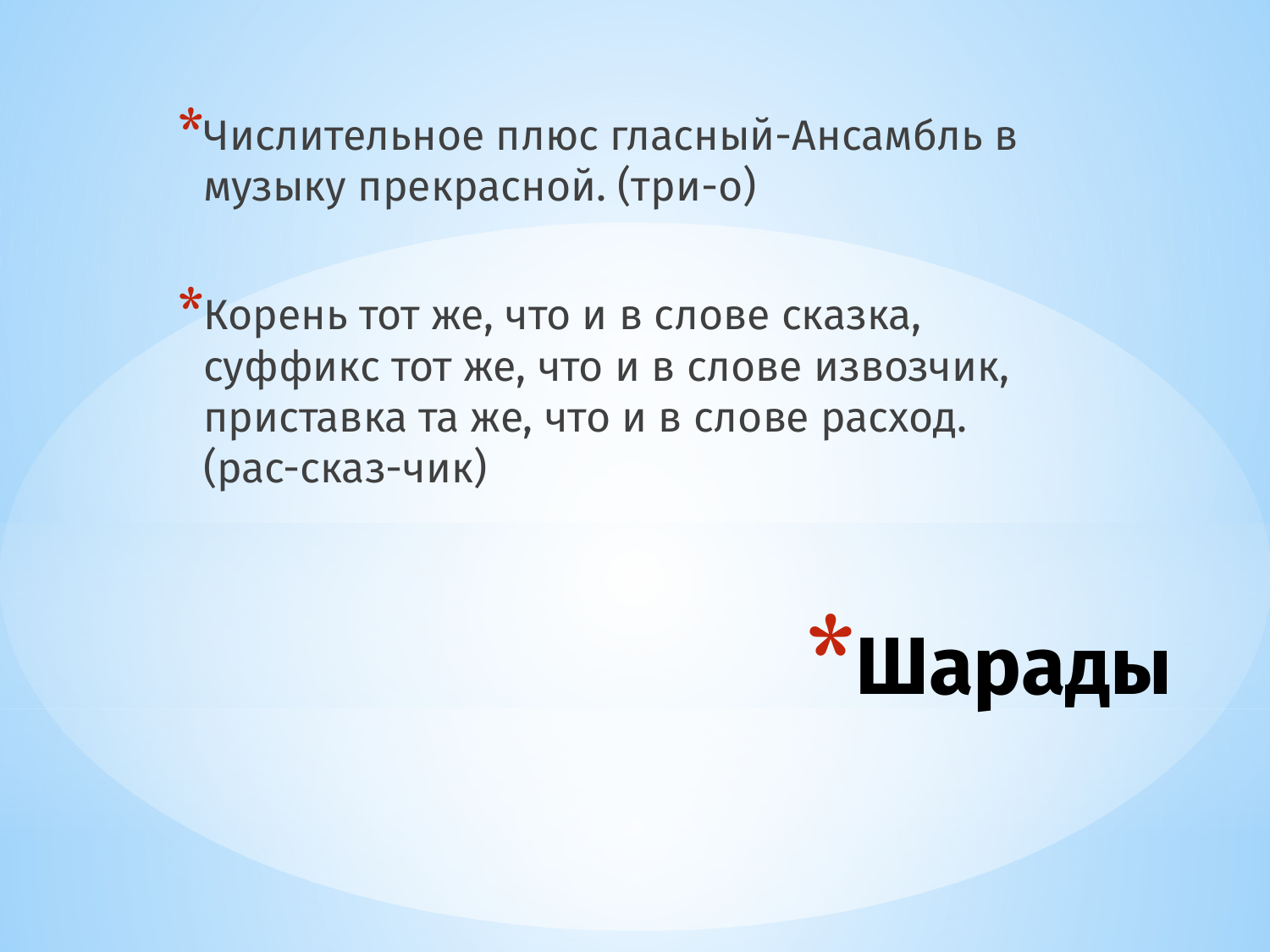

Числительное плюс гласный-Ансамбль в музыку прекрасной. (три-о)

Корень тот же, что и в слове сказка, суффикс тот же, что и в слове извозчик, приставка та же, что и в слове расход. (рас-сказ-чик)
# Шарады